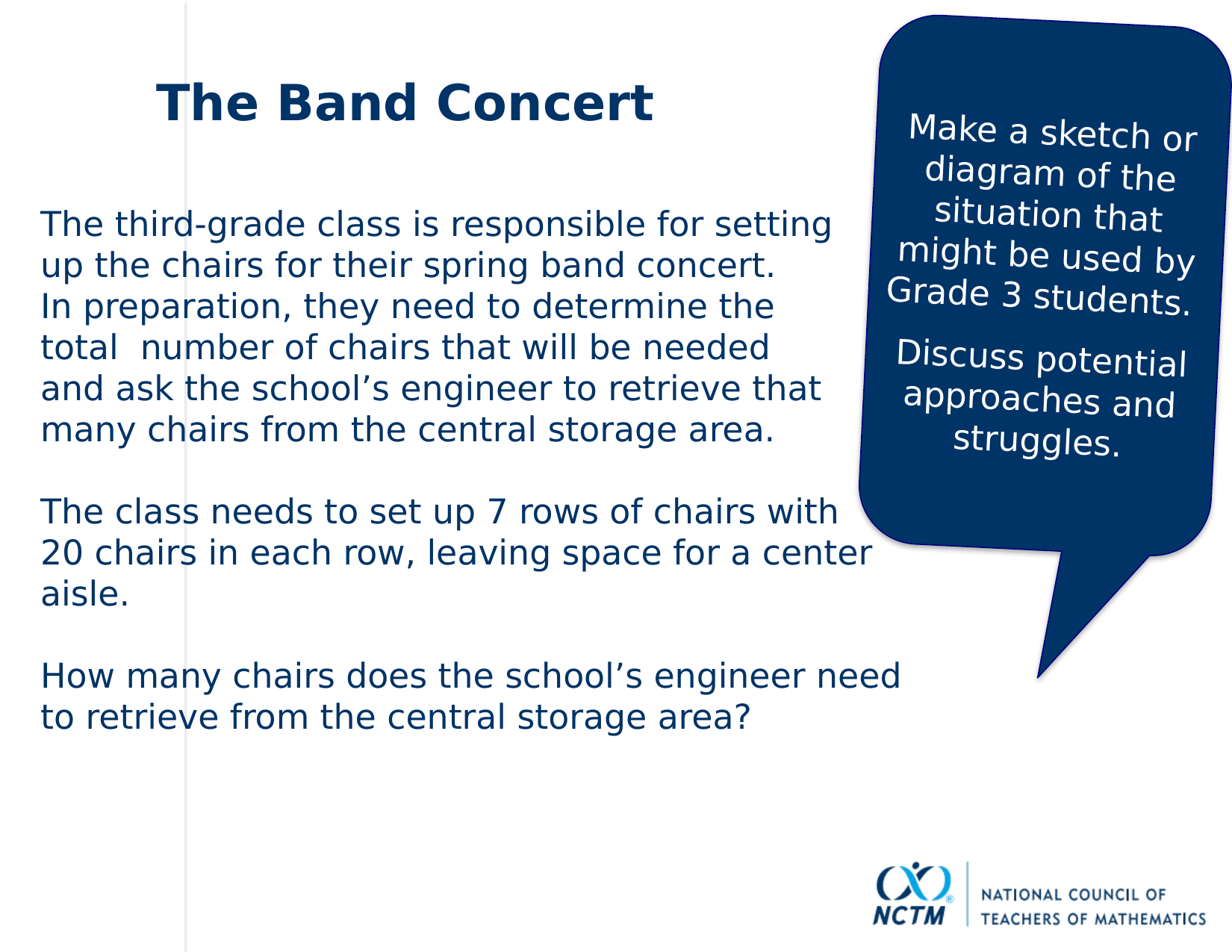

Make a sketch or diagram of the situation that might be used by Grade 3 students.
Discuss potential approaches and struggles.
# The Band Concert
The third-grade class is responsible for setting
up the chairs for their spring band concert.
In preparation, they need to determine the
total  number of chairs that will be needed
and ask the school’s engineer to retrieve that
many chairs from the central storage area.

The class needs to set up 7 rows of chairs with
20 chairs in each row, leaving space for a center
aisle.

How many chairs does the school’s engineer need
to retrieve from the central storage area?